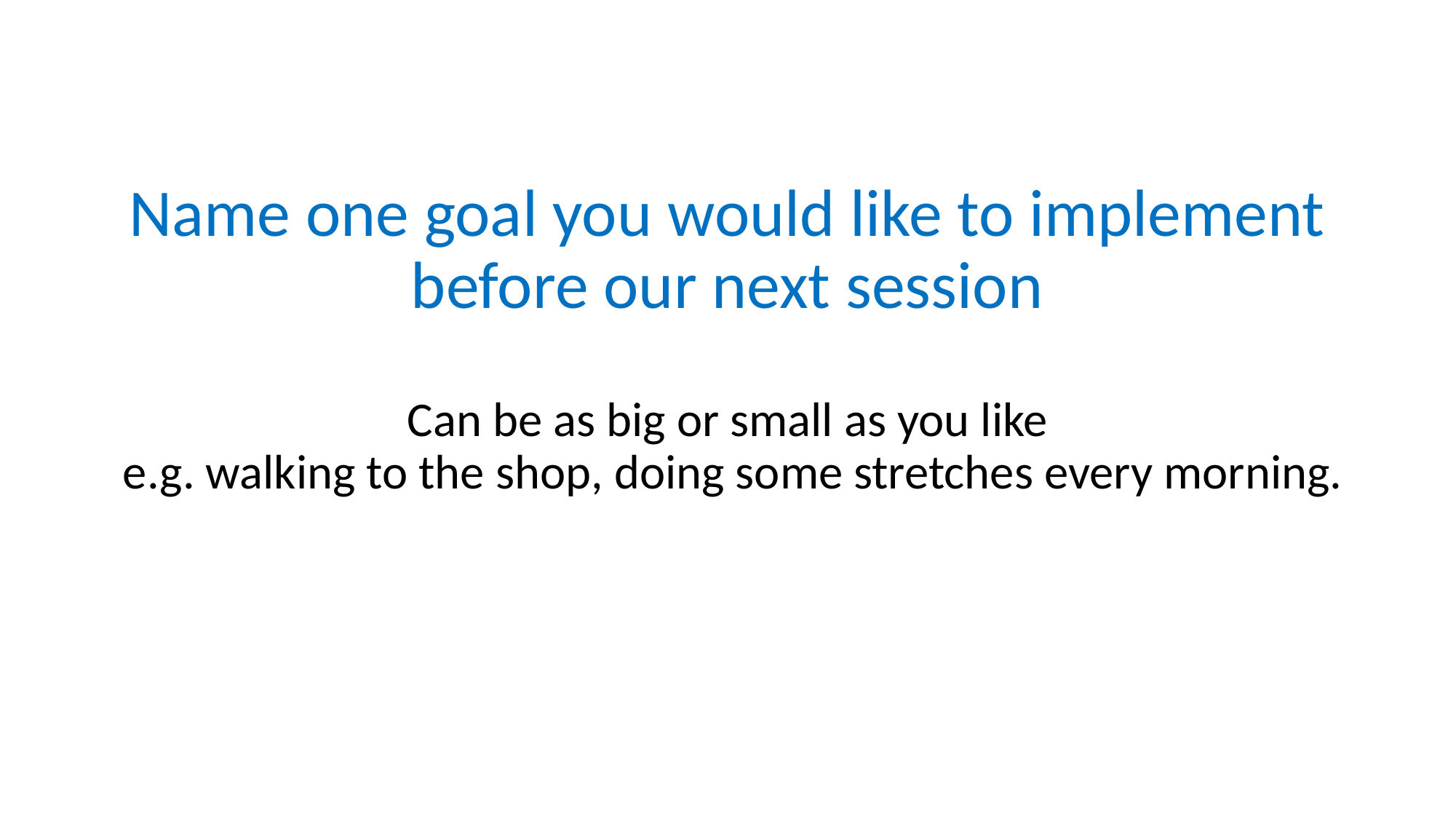

# Name one goal you would like to implement before our next session Can be as big or small as you like e.g. walking to the shop, doing some stretches every morning.